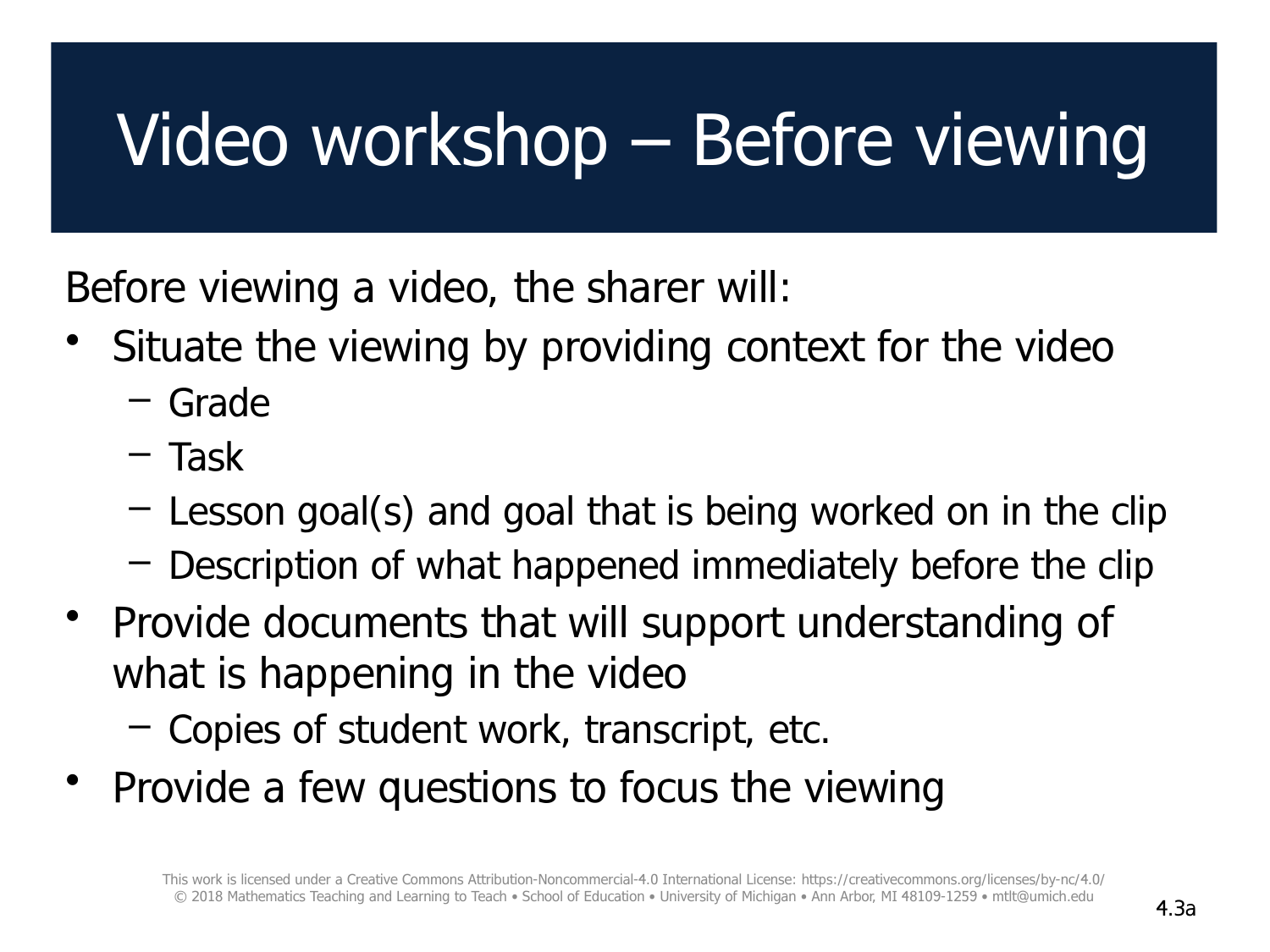

# Video workshop – Before viewing
Before viewing a video, the sharer will:
Situate the viewing by providing context for the video
Grade
Task
Lesson goal(s) and goal that is being worked on in the clip
Description of what happened immediately before the clip
Provide documents that will support understanding of what is happening in the video
Copies of student work, transcript, etc.
Provide a few questions to focus the viewing

This work is licensed under a Creative Commons Attribution-Noncommercial-4.0 International License: https://creativecommons.org/licenses/by-nc/4.0/
© 2018 Mathematics Teaching and Learning to Teach • School of Education • University of Michigan • Ann Arbor, MI 48109-1259 • mtlt@umich.edu
4.3a